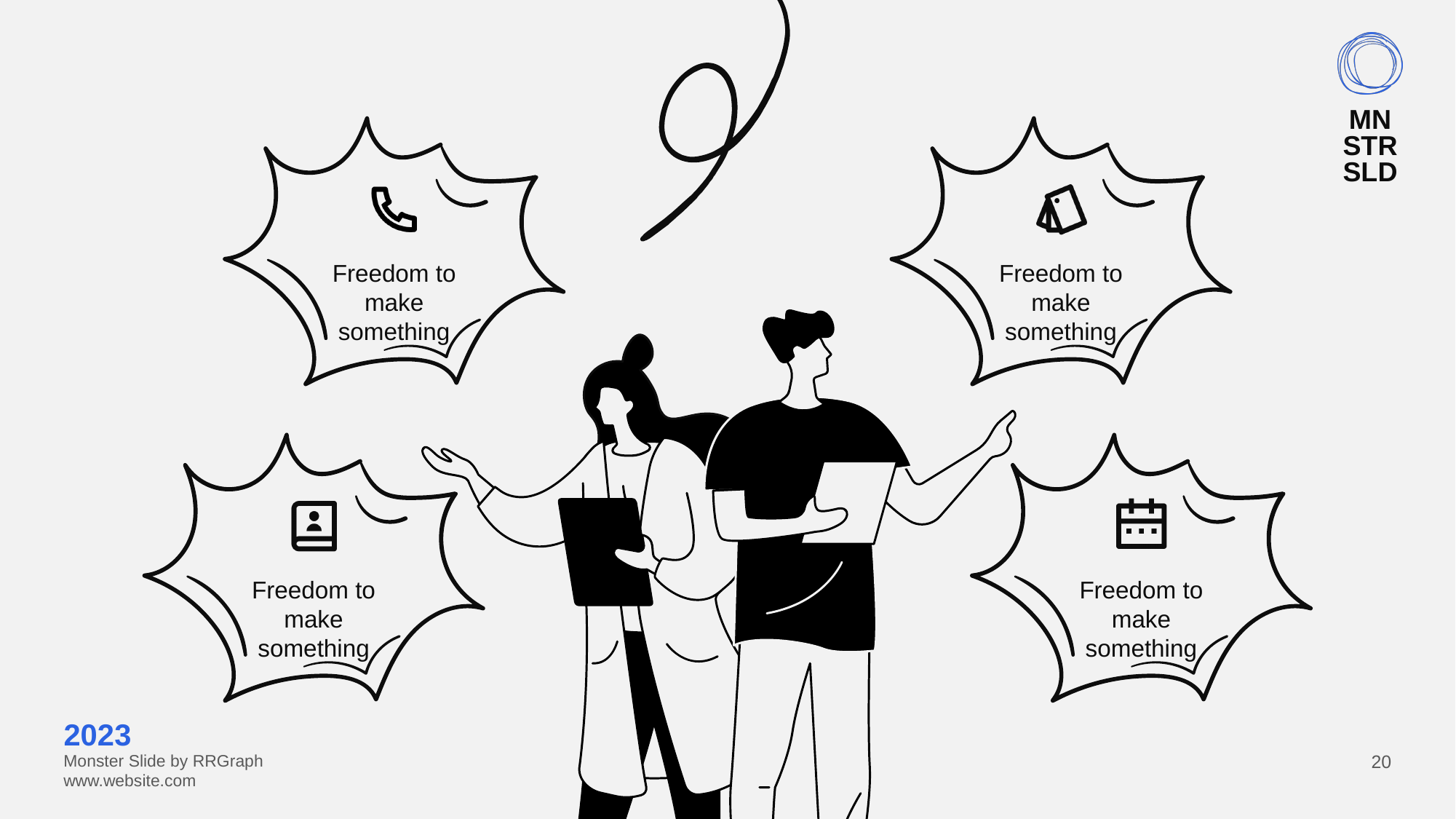

Freedom to make something

Freedom to make something

Freedom to make something

Freedom to make something